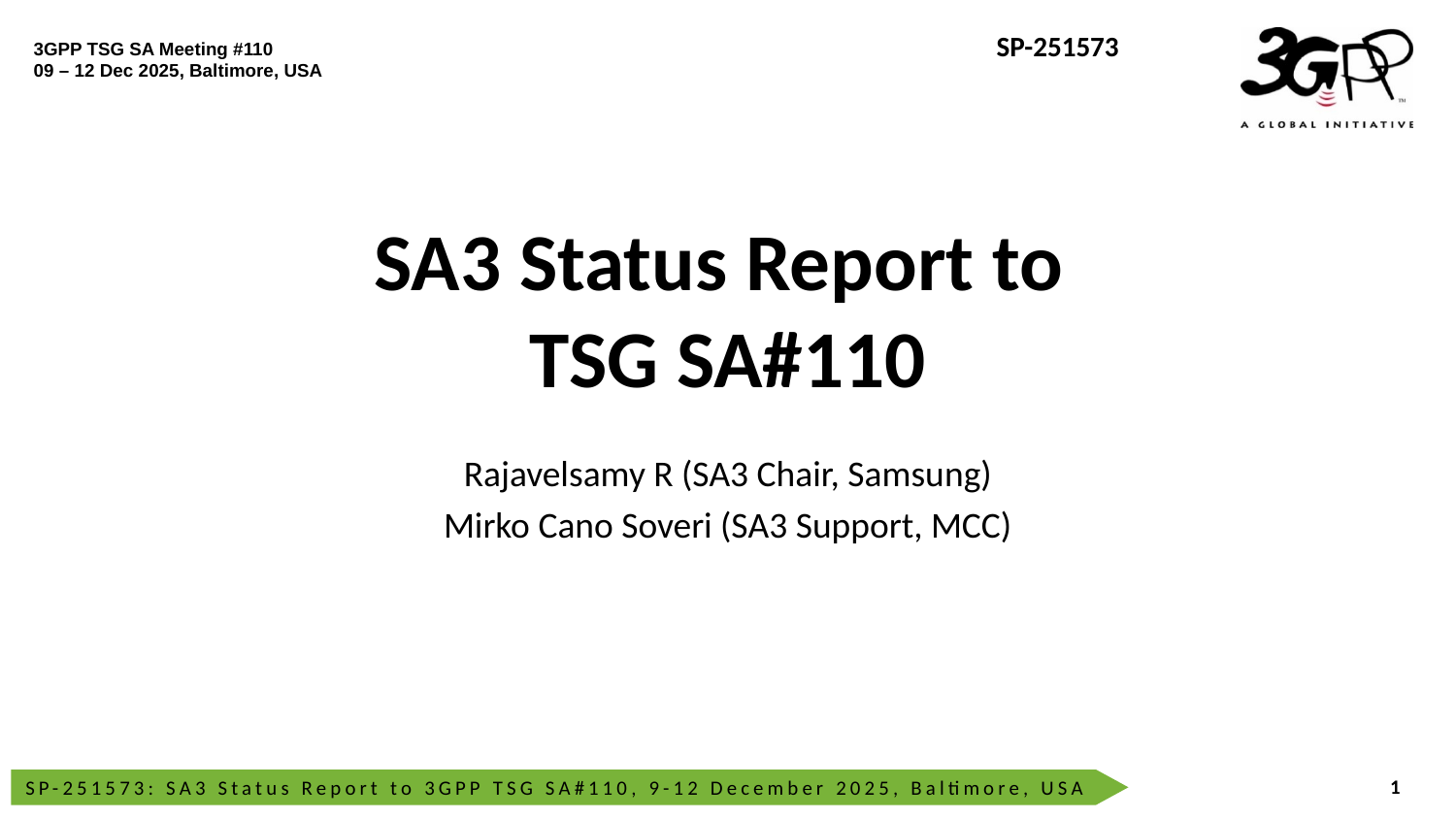

3GPP TSG SA Meeting #110
09 – 12 Dec 2025, Baltimore, USA
SP-251573
SA3 Status Report to
TSG SA#110
Rajavelsamy R (SA3 Chair, Samsung)
Mirko Cano Soveri (SA3 Support, MCC)